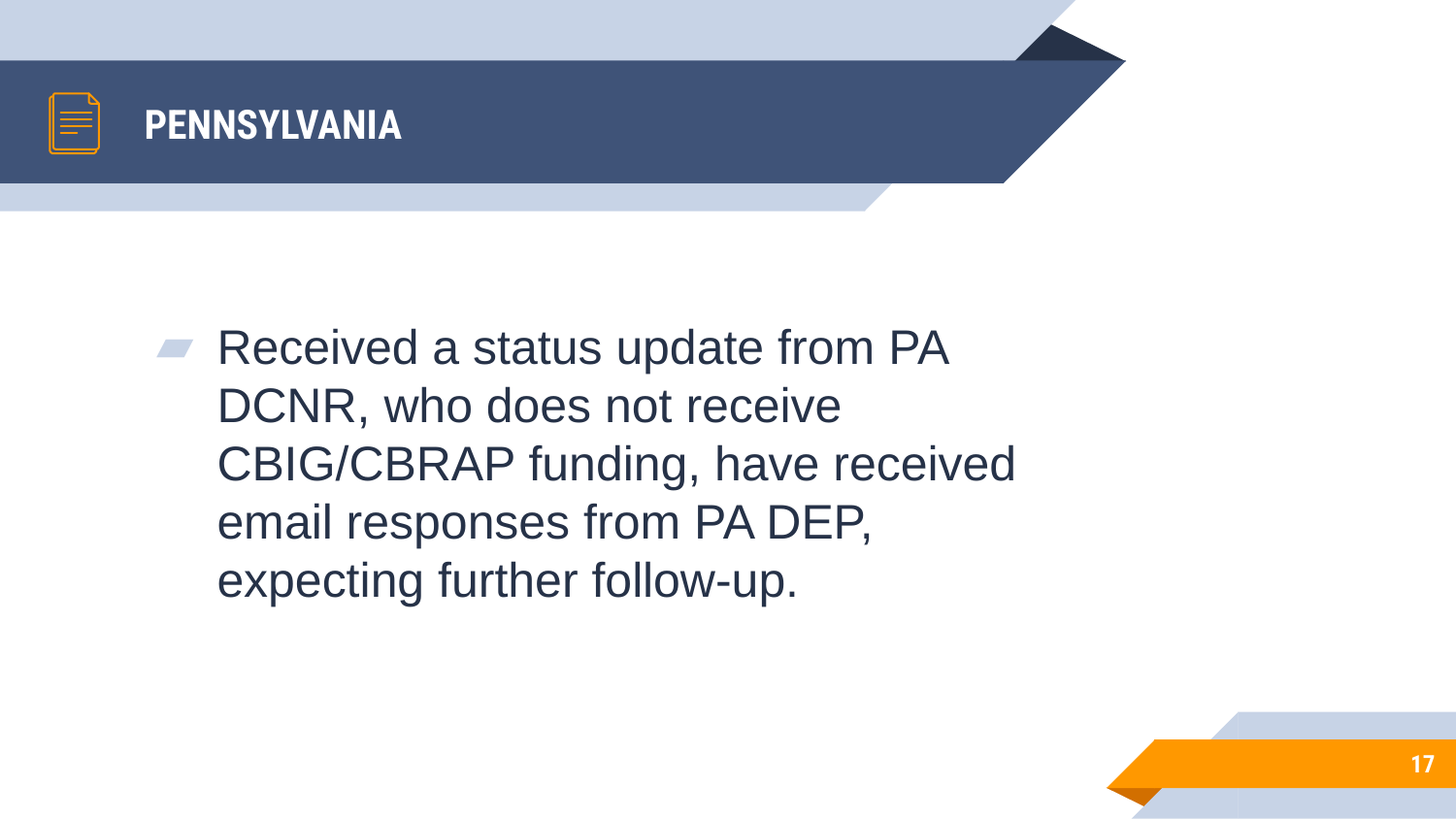

# PENNSYLVANIA

Received a status update from PA DCNR, who does not receive CBIG/CBRAP funding, have received email responses from PA DEP, expecting further follow-up.
17